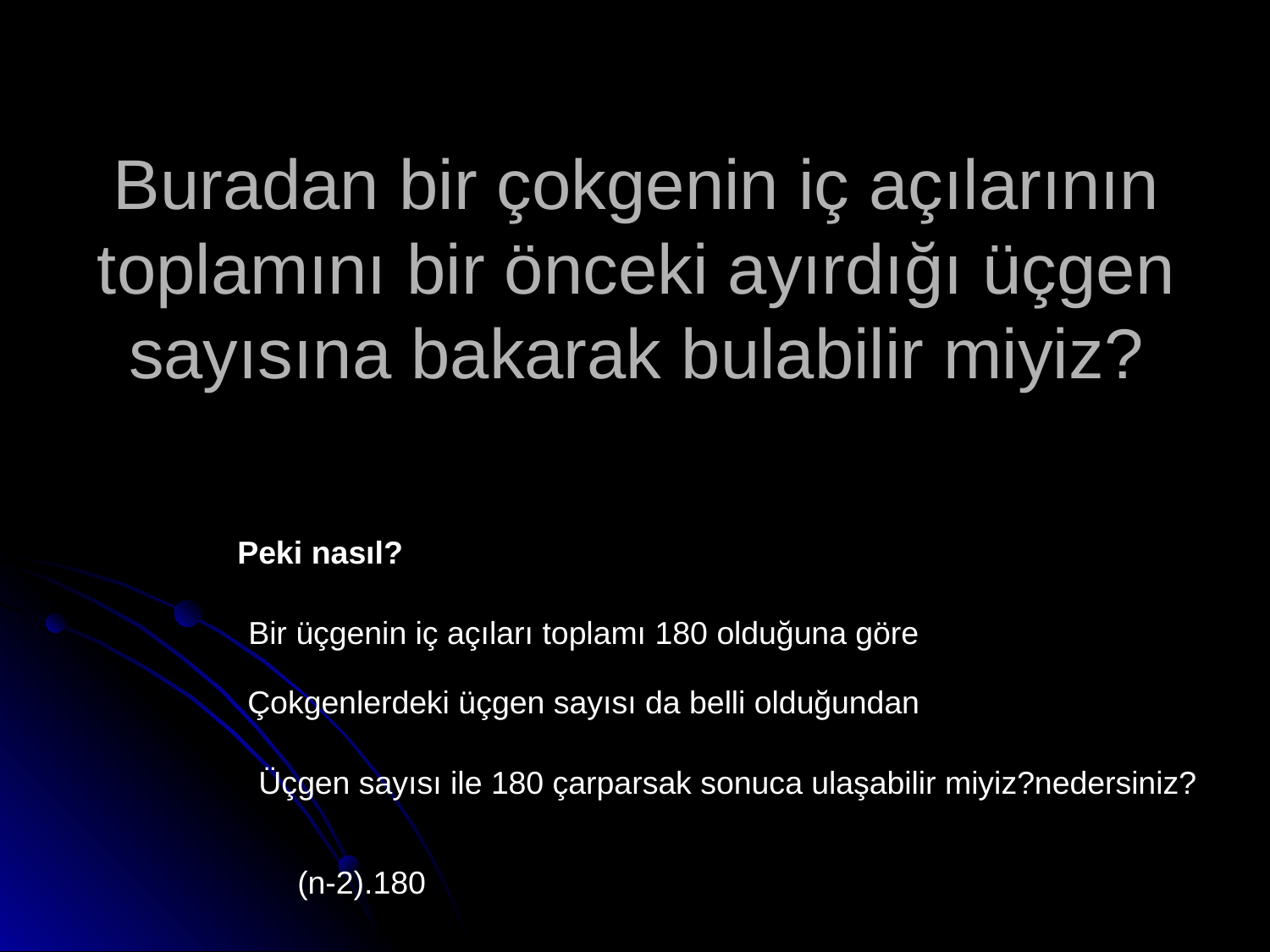

# Buradan bir çokgenin iç açılarının toplamını bir önceki ayırdığı üçgen sayısına bakarak bulabilir miyiz?
Peki nasıl?
Bir üçgenin iç açıları toplamı 180 olduğuna göre
Çokgenlerdeki üçgen sayısı da belli olduğundan
Üçgen sayısı ile 180 çarparsak sonuca ulaşabilir miyiz?nedersiniz?
(n-2).180